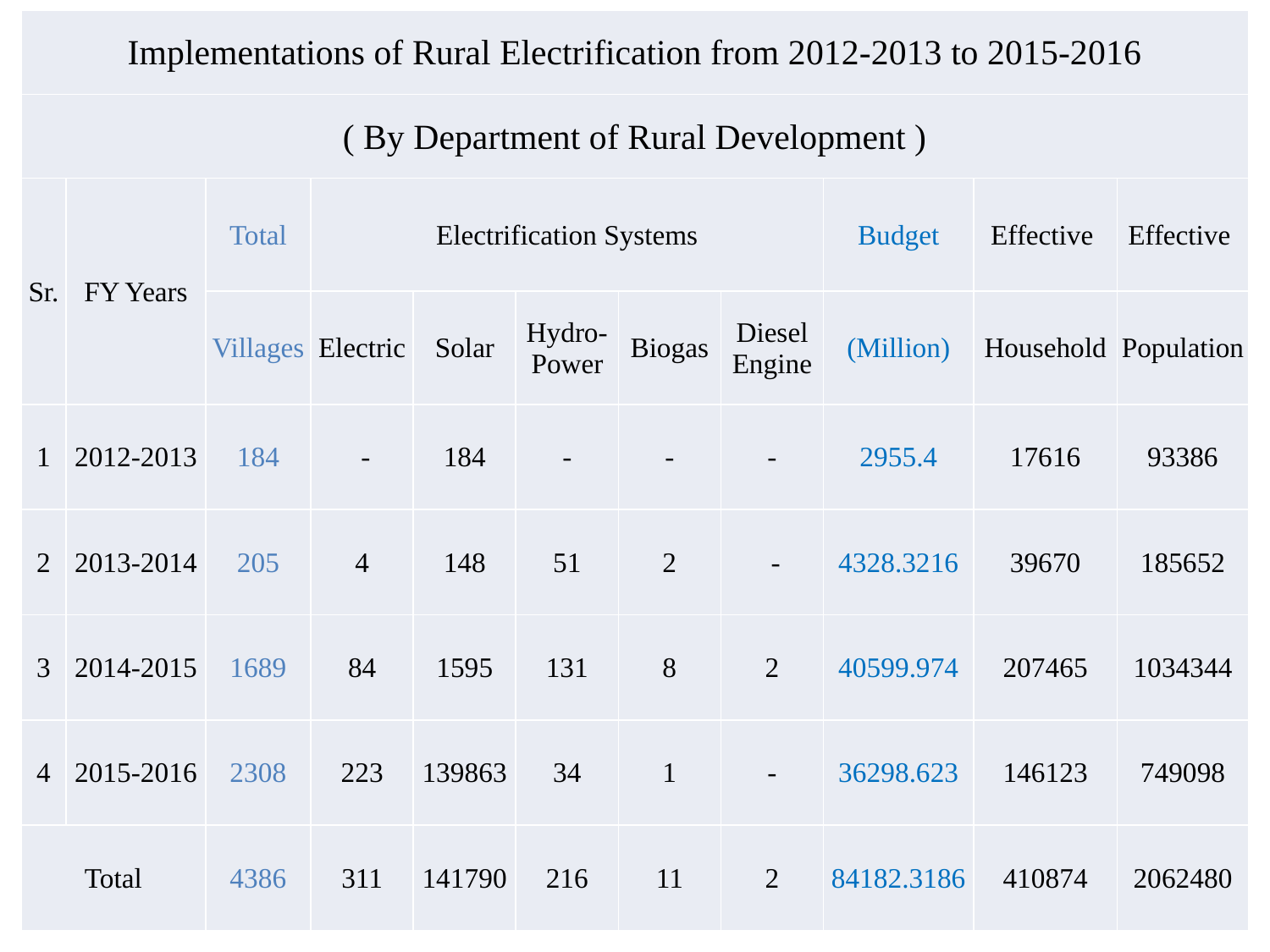

| Implementations of Rural Electrification from 2012-2013 to 2015-2016 |  |  |  |  |  |  |  |  |  |  |
| --- | --- | --- | --- | --- | --- | --- | --- | --- | --- | --- |
| ( By Department of Rural Development ) |  |  |  |  |  |  |  |  |  |  |
| Sr. | FY Years | Total | Electrification Systems |  |  |  |  | Budget | Effective | Effective |
|  |  | Villages | Electric | Solar | Hydro-Power | Biogas | Diesel Engine | (Million) | Household | Population |
| 1 | 2012-2013 | 184 | - | 184 | - | - | - | 2955.4 | 17616 | 93386 |
| 2 | 2013-2014 | 205 | 4 | 148 | 51 | 2 | - | 4328.3216 | 39670 | 185652 |
| 3 | 2014-2015 | 1689 | 84 | 1595 | 131 | 8 | 2 | 40599.974 | 207465 | 1034344 |
| 4 | 2015-2016 | 2308 | 223 | 139863 | 34 | 1 | - | 36298.623 | 146123 | 749098 |
| Total |  | 4386 | 311 | 141790 | 216 | 11 | 2 | 84182.3186 | 410874 | 2062480 |
6